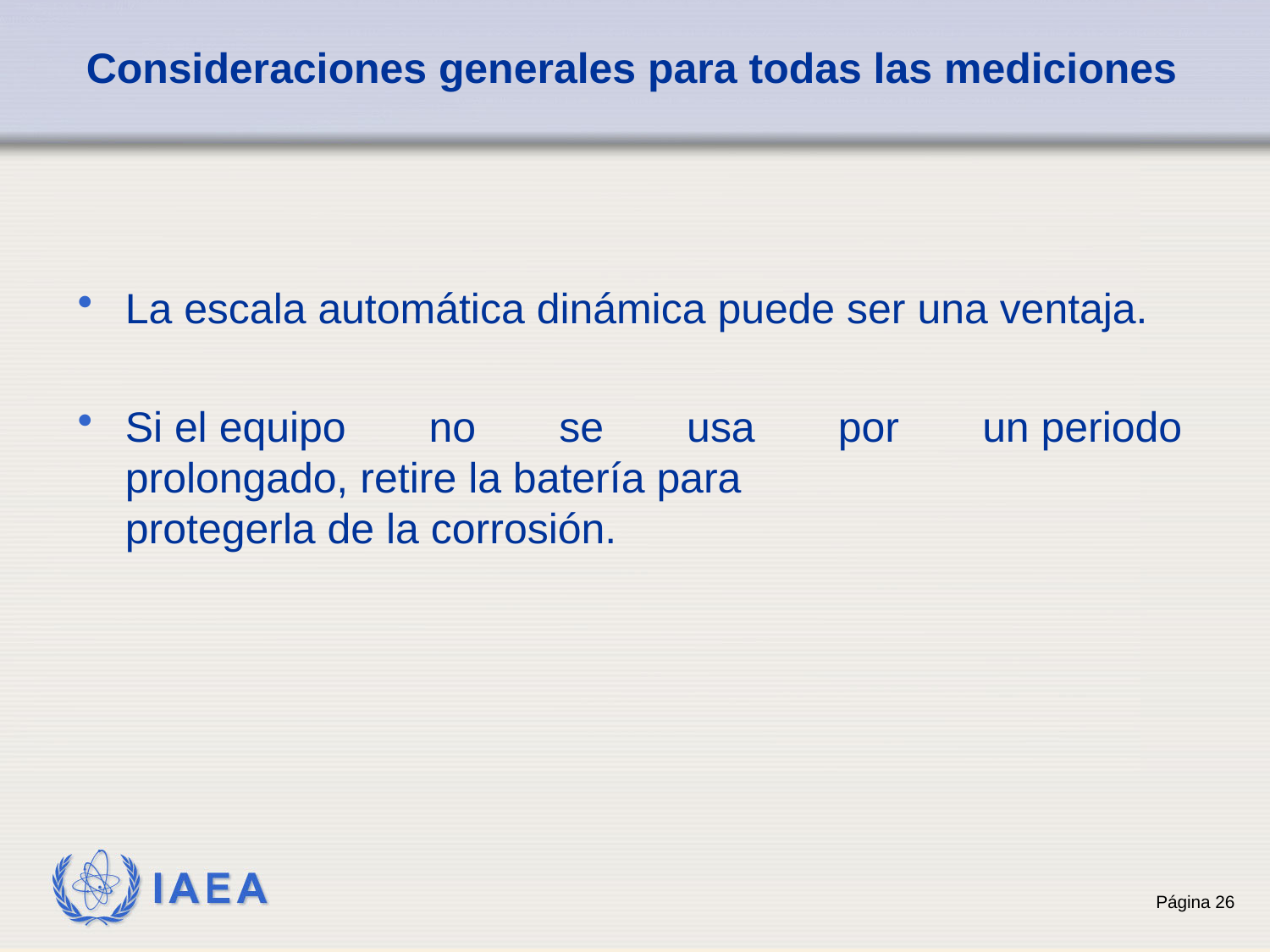

# Consideraciones generales para todas las mediciones

La escala automática dinámica puede ser una ventaja.

Si el equipo no se usa por un periodo prolongado, retire la batería para protegerla de la corrosión.

26